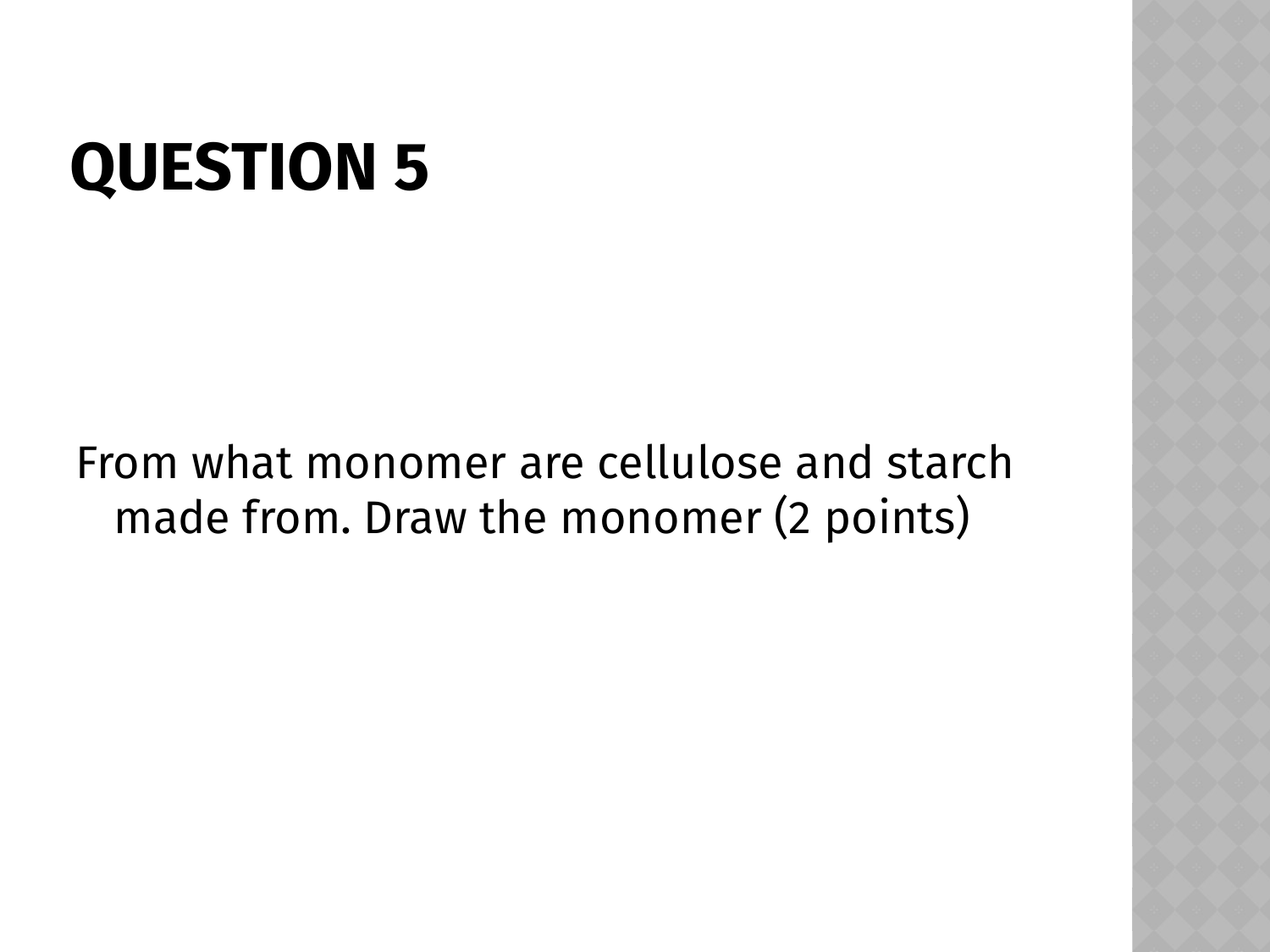

# Question 5
From what monomer are cellulose and starch made from. Draw the monomer (2 points)